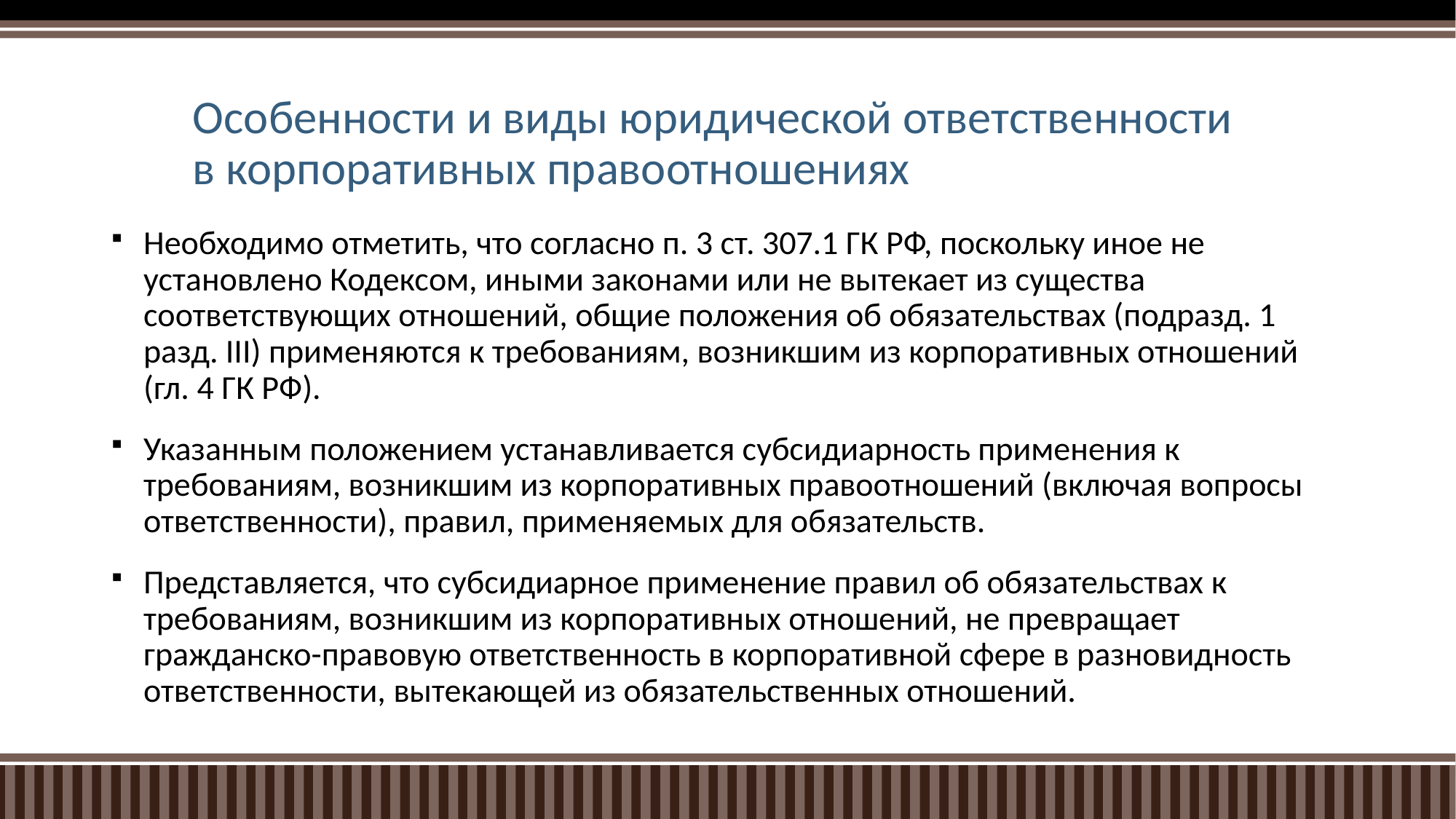

# Особенности и виды юридической ответственности в корпоративных правоотношениях
Необходимо отметить, что согласно п. 3 ст. 307.1 ГК РФ, поскольку иное не установлено Кодексом, иными законами или не вытекает из существа соответствующих отношений, общие положения об обязательствах (подразд. 1 разд. III) применяются к требованиям, возникшим из корпоративных отношений (гл. 4 ГК РФ).
Указанным положением устанавливается субсидиарность применения к требованиям, возникшим из корпоративных правоотношений (включая вопросы ответственности), правил, применяемых для обязательств.
Представляется, что субсидиарное применение правил об обязательствах к требованиям, возникшим из корпоративных отношений, не превращает гражданско-правовую ответственность в корпоративной сфере в разновидность ответственности, вытекающей из обязательственных отношений.